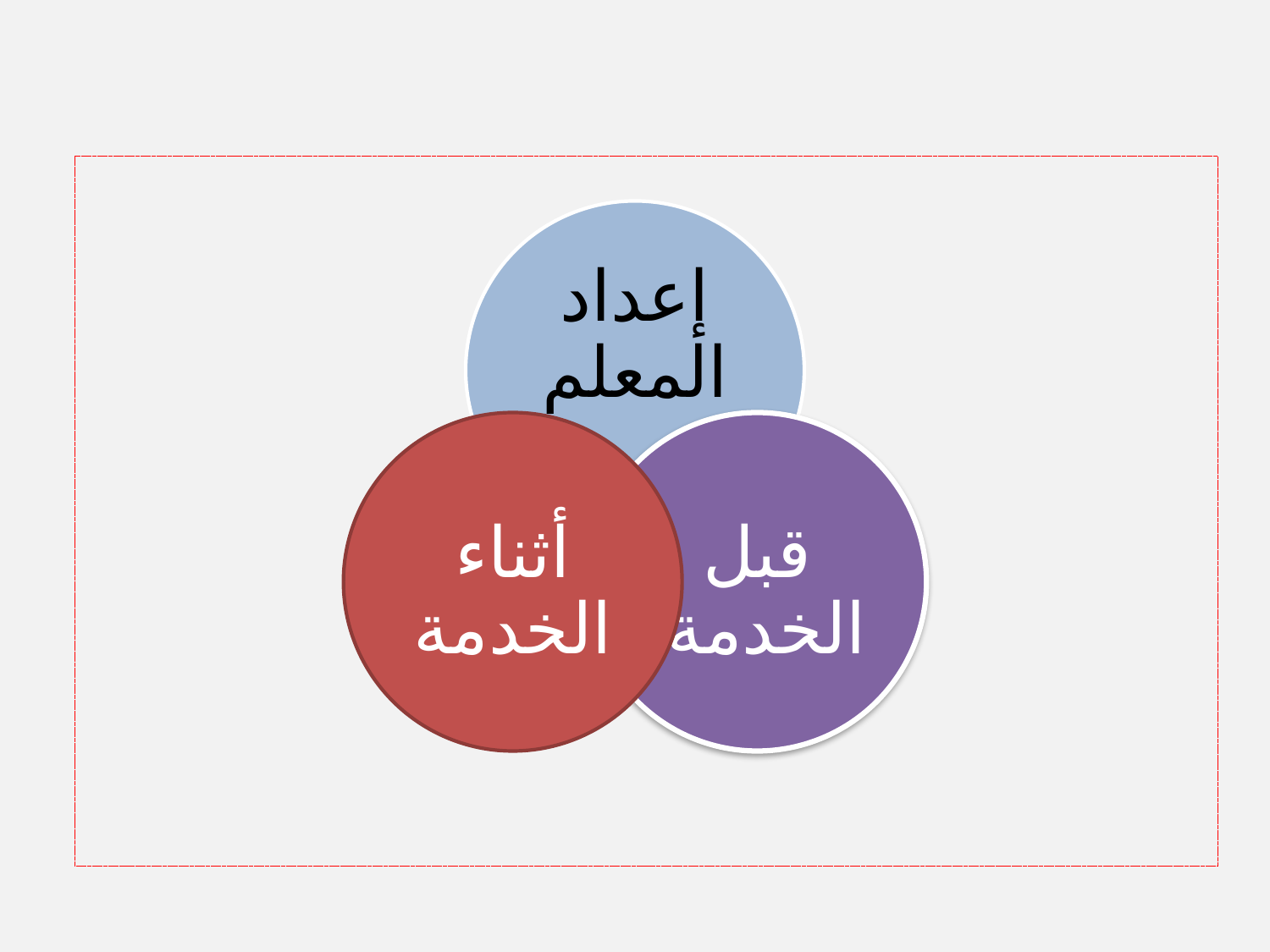

#
إعداد المعلم
قبل الخدمة
أثناء الخدمة